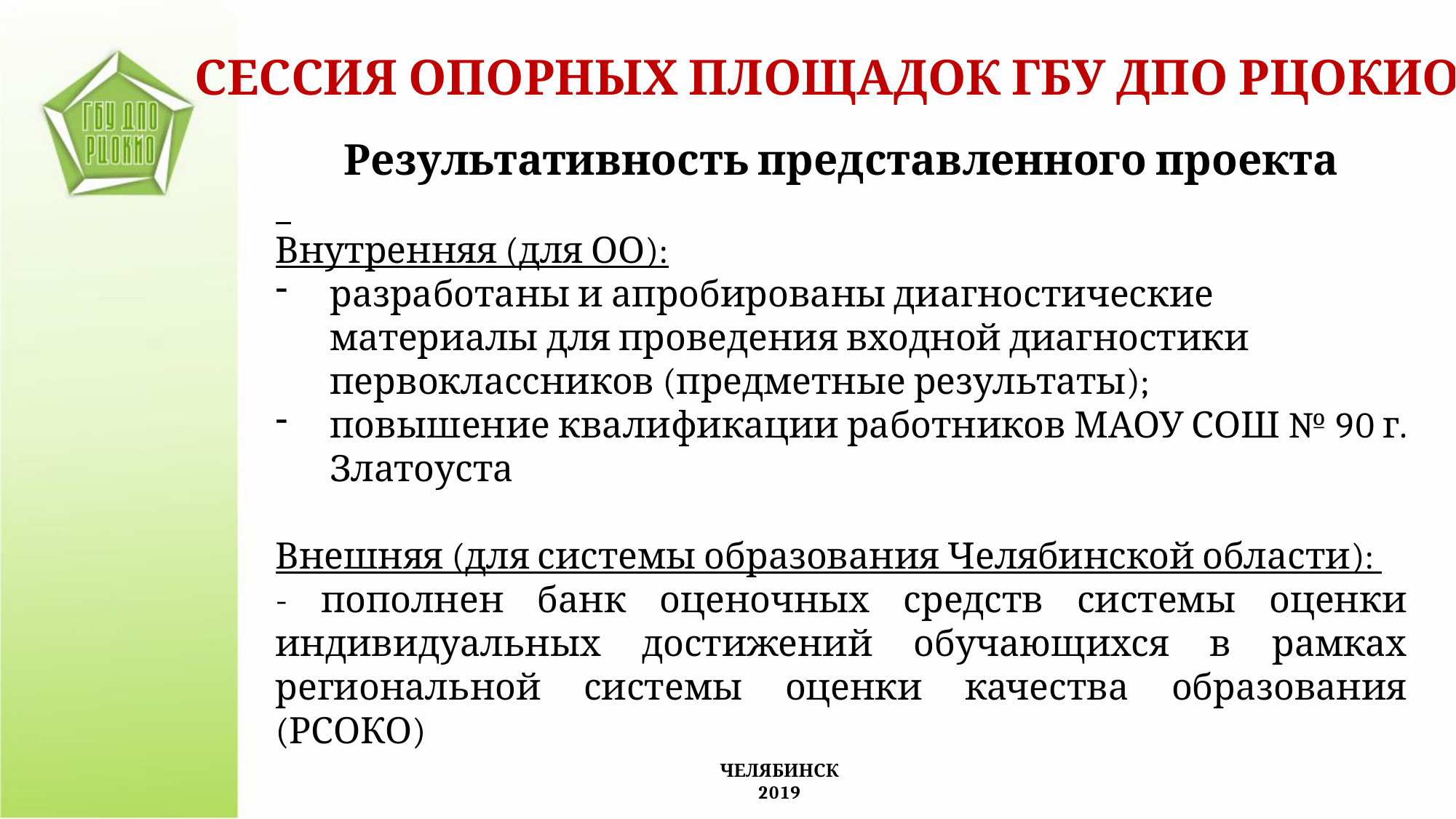

СЕССИЯ ОПОРНЫХ ПЛОЩАДОК ГБУ ДПО РЦОКИО
Результативность представленного проекта

Внутренняя (для ОО):
разработаны и апробированы диагностические материалы для проведения входной диагностики первоклассников (предметные результаты);
повышение квалификации работников МАОУ СОШ № 90 г. Златоуста

Внешняя (для системы образования Челябинской области):
- пополнен банк оценочных средств системы оценки индивидуальных достижений обучающихся в рамках региональной системы оценки качества образования (РСОКО)

ЧЕЛЯБИНСК
2019